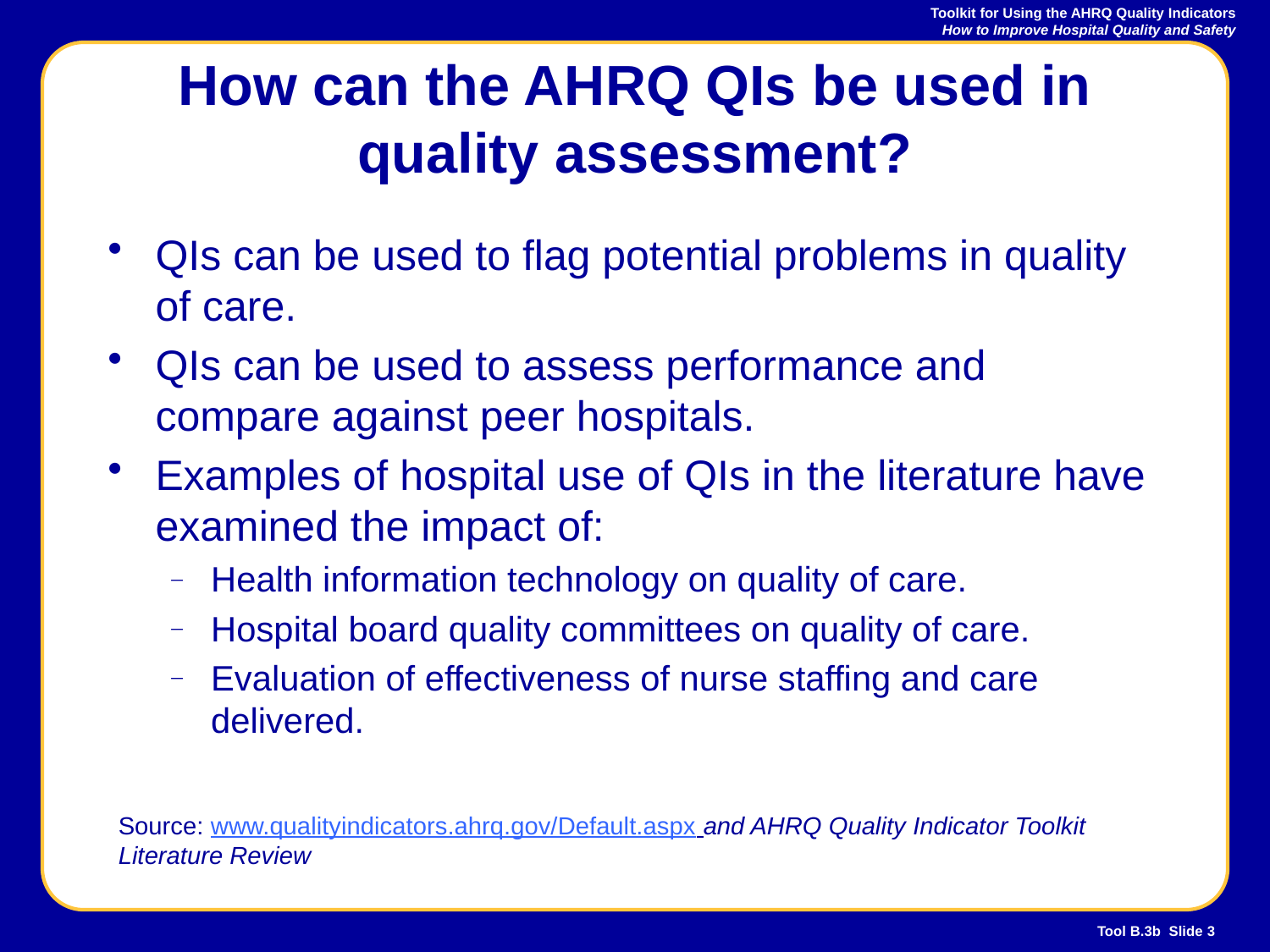

# How can the AHRQ QIs be used in quality assessment?
QIs can be used to flag potential problems in quality of care.
QIs can be used to assess performance and compare against peer hospitals.
Examples of hospital use of QIs in the literature have examined the impact of:
Health information technology on quality of care.
Hospital board quality committees on quality of care.
Evaluation of effectiveness of nurse staffing and care delivered.
Source: www.qualityindicators.ahrq.gov/Default.aspx and AHRQ Quality Indicator Toolkit Literature Review